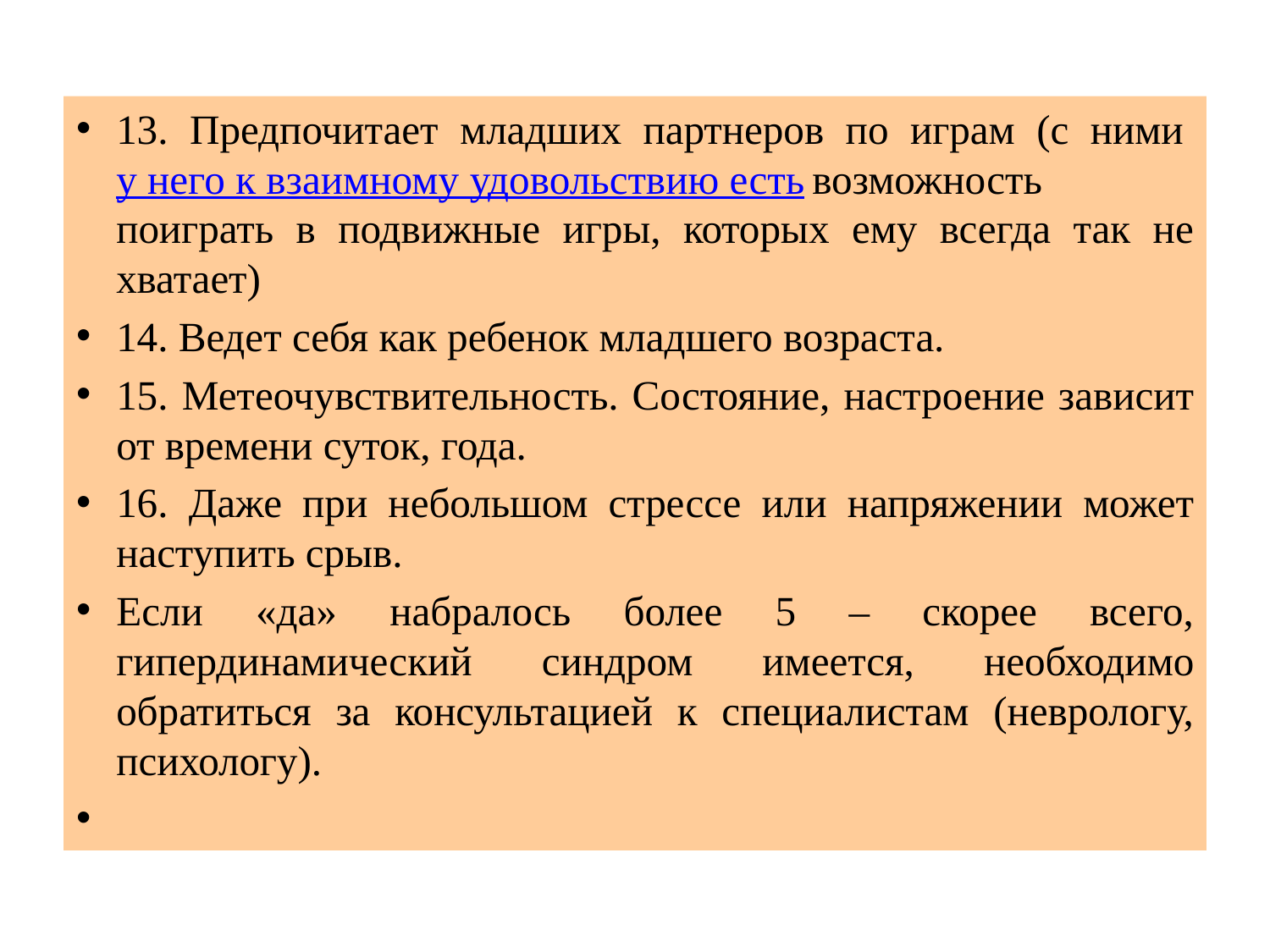

#
13. Предпочитает младших партнеров по играм (с ними у него к взаимному удовольствию есть возможность поиграть в подвижные игры, которых ему всегда так не хватает)
14. Ведет себя как ребенок младшего возраста.
15. Метеочувствительность. Состояние, настроение зависит от времени суток, года.
16. Даже при небольшом стрессе или напряжении может наступить срыв.
Если «да» набралось более 5 – скорее всего, гипердинамический синдром имеется, необходимо обратиться за консультацией к специалистам (неврологу, психологу).